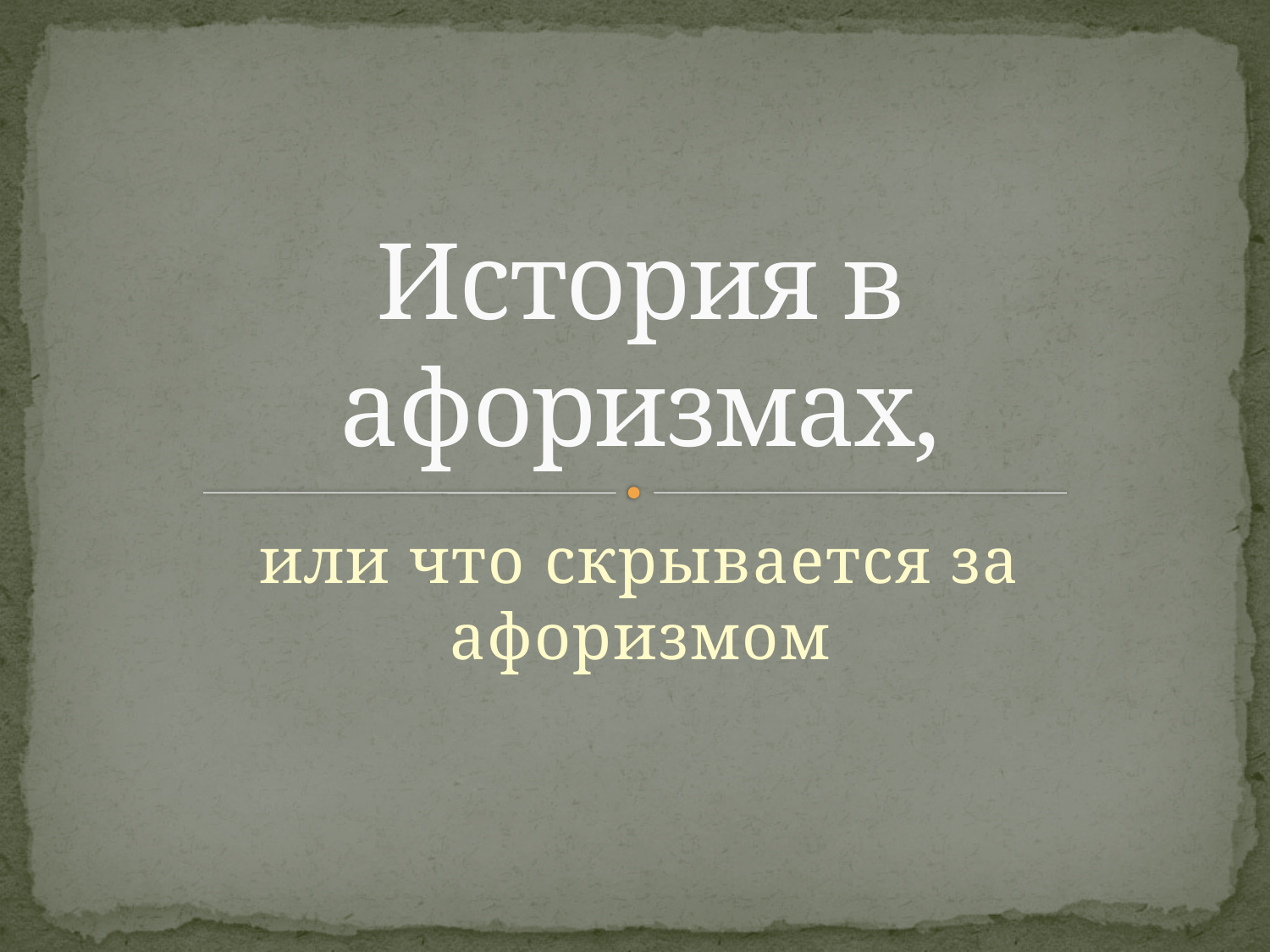

# История в афоризмах,
или что скрывается за афоризмом